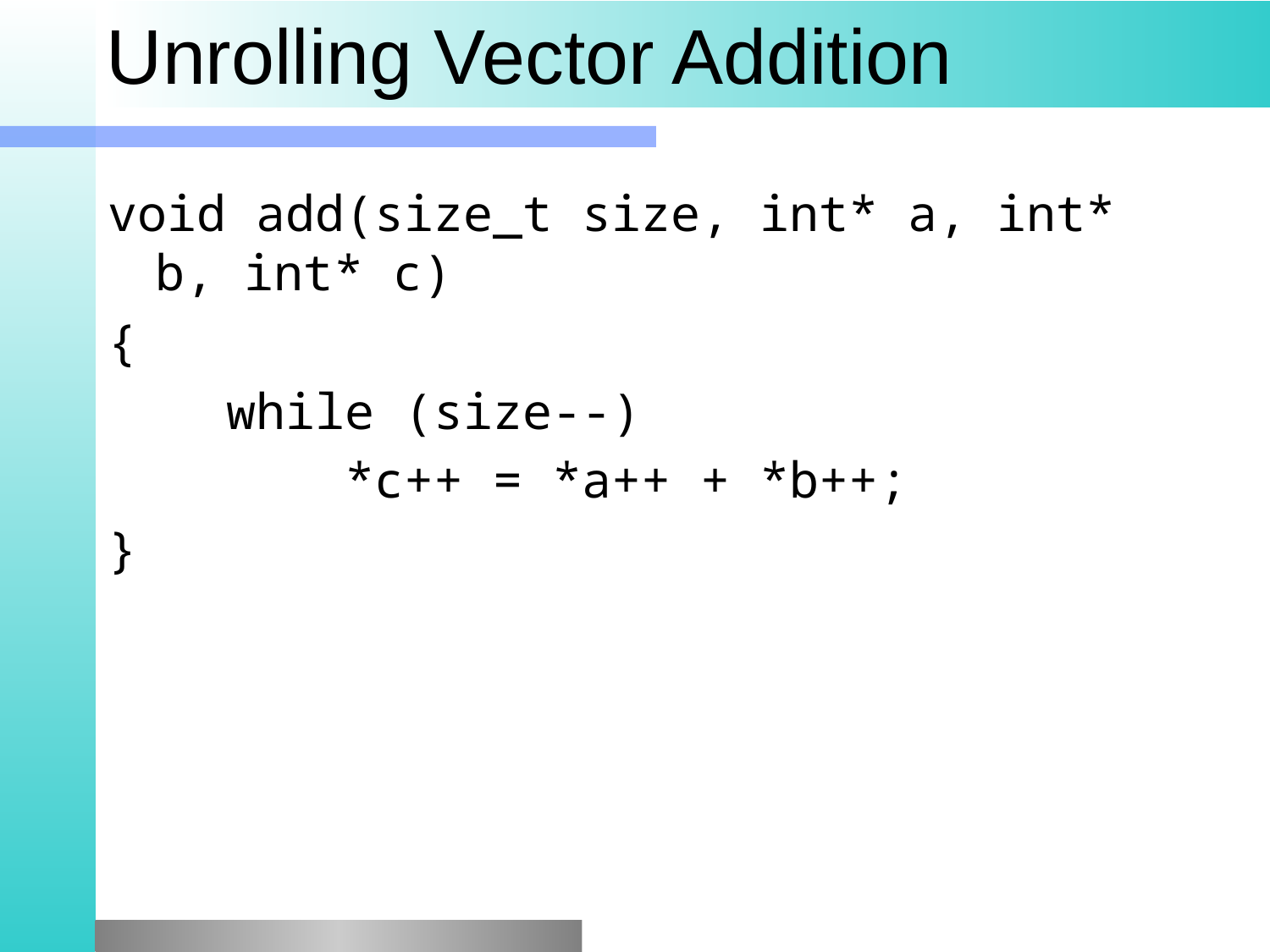

# Unrolling Vector Addition
void add(size_t size, int* a, int* b, int* c)
{
    while (size--)
        *c++ = *a++ + *b++;
}